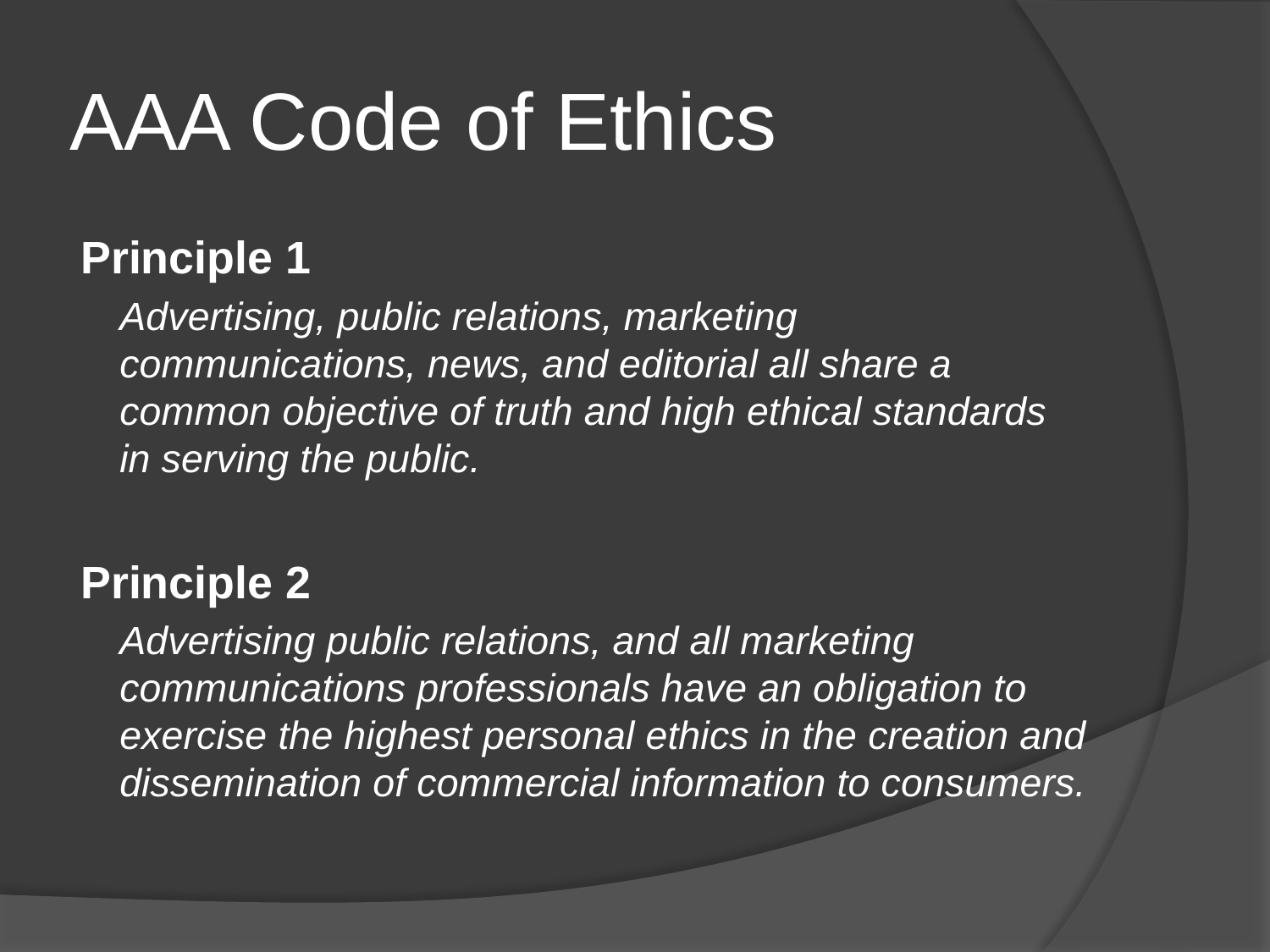

# AAA Code of Ethics
Principle 1
Advertising, public relations, marketing communications, news, and editorial all share a common objective of truth and high ethical standards in serving the public.

Principle 2
Advertising public relations, and all marketing communications professionals have an obligation to exercise the highest personal ethics in the creation and dissemination of commercial information to consumers.